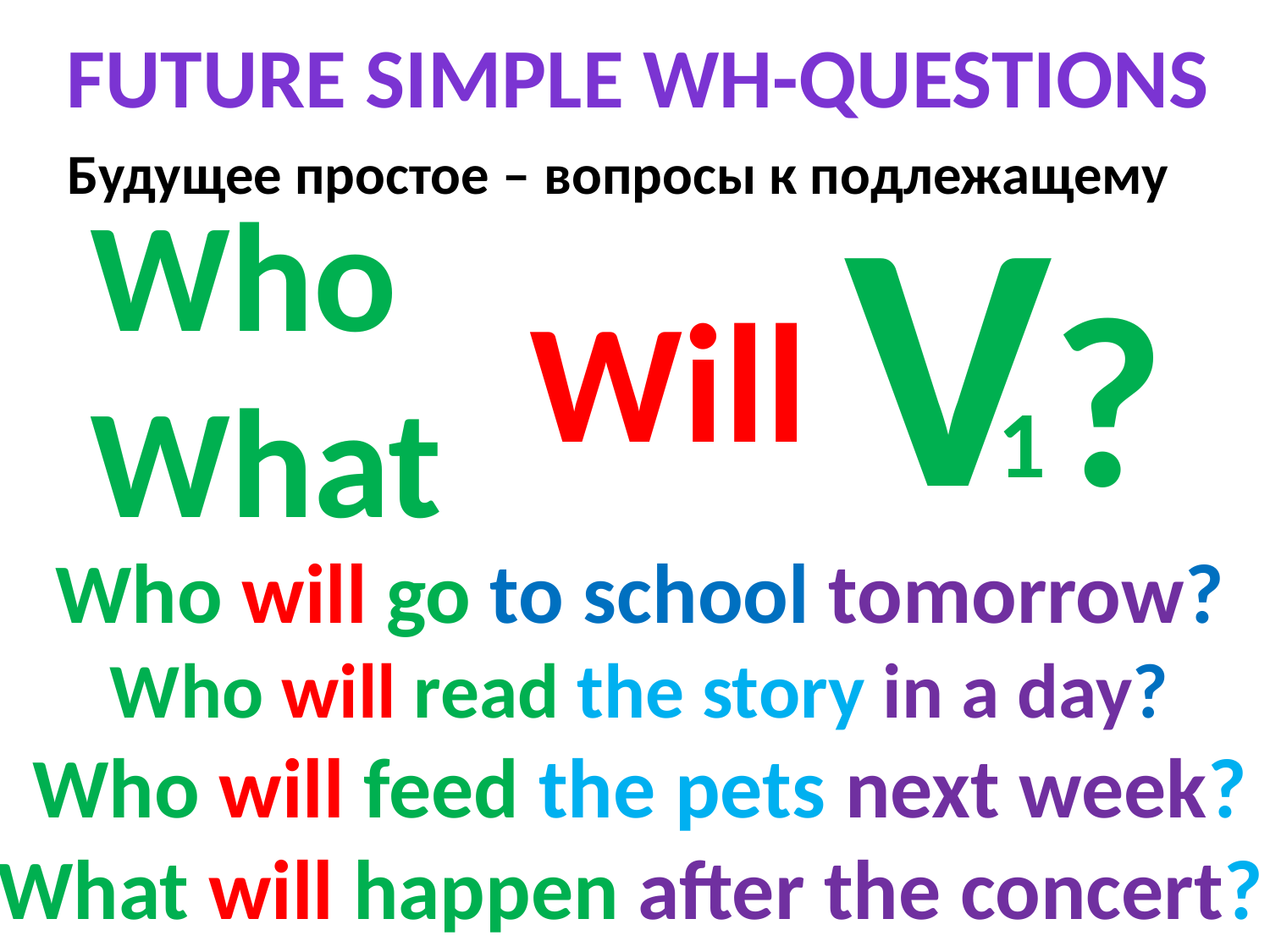

FUTURE SIMPLE Wh-questions
  V?
Будущее простое – вопросы к подлежащему
Who
What
Will
1
Who will go to school tomorrow?
Who will read the story in a day?
Who will feed the pets next week?
What will happen after the concert?